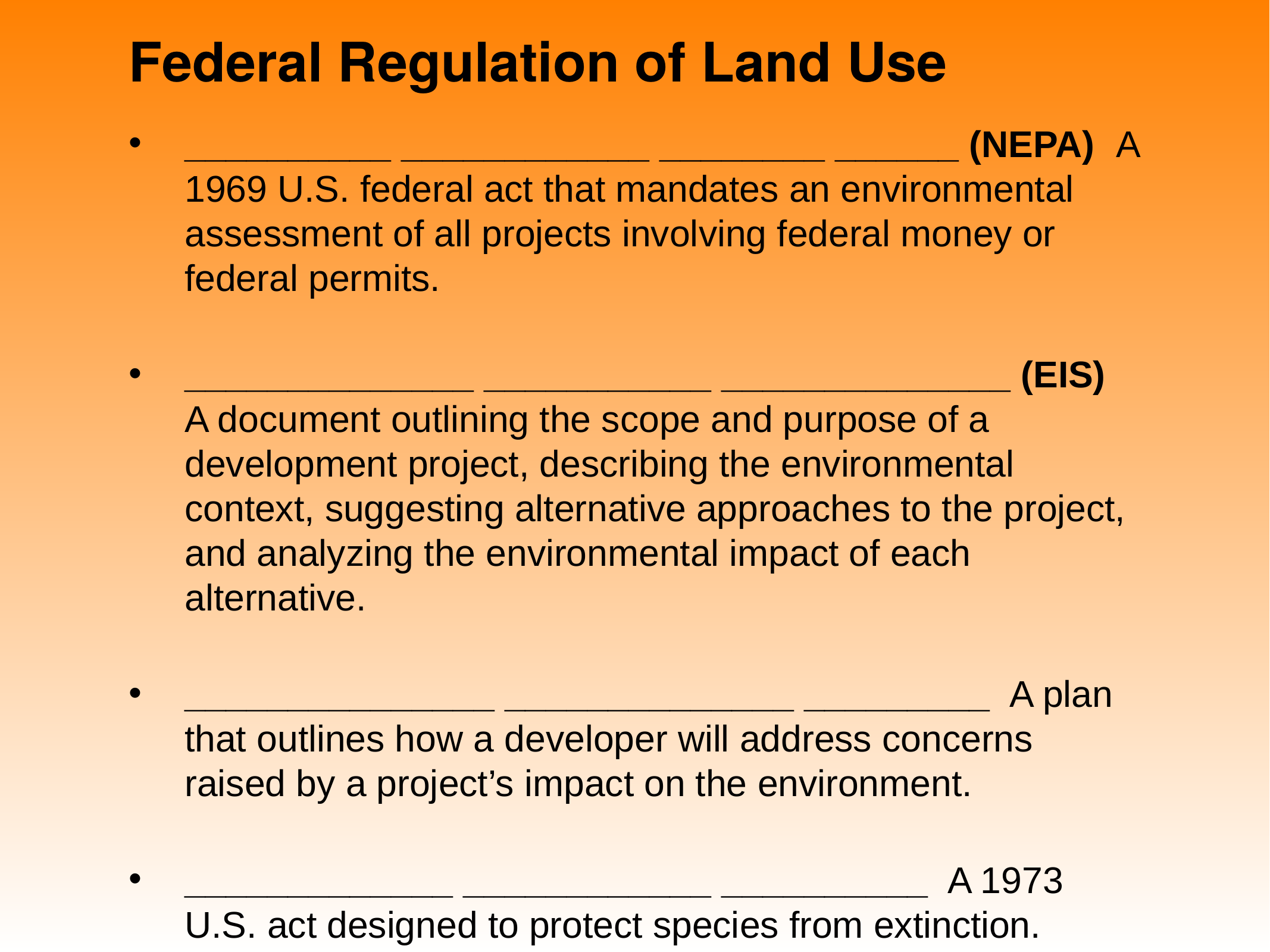

# Federal Regulation of Land Use
__________ ____________ ________ ______ (NEPA)  A 1969 U.S. federal act that mandates an environmental assessment of all projects involving federal money or federal permits.
______________ ___________ ______________ (EIS)  A document outlining the scope and purpose of a development project, describing the environmental context, suggesting alternative approaches to the project, and analyzing the environmental impact of each alternative.
_______________ ______________ _________  A plan that outlines how a developer will address concerns raised by a project’s impact on the environment.
_____________ ____________ __________  A 1973 U.S. act designed to protect species from extinction.